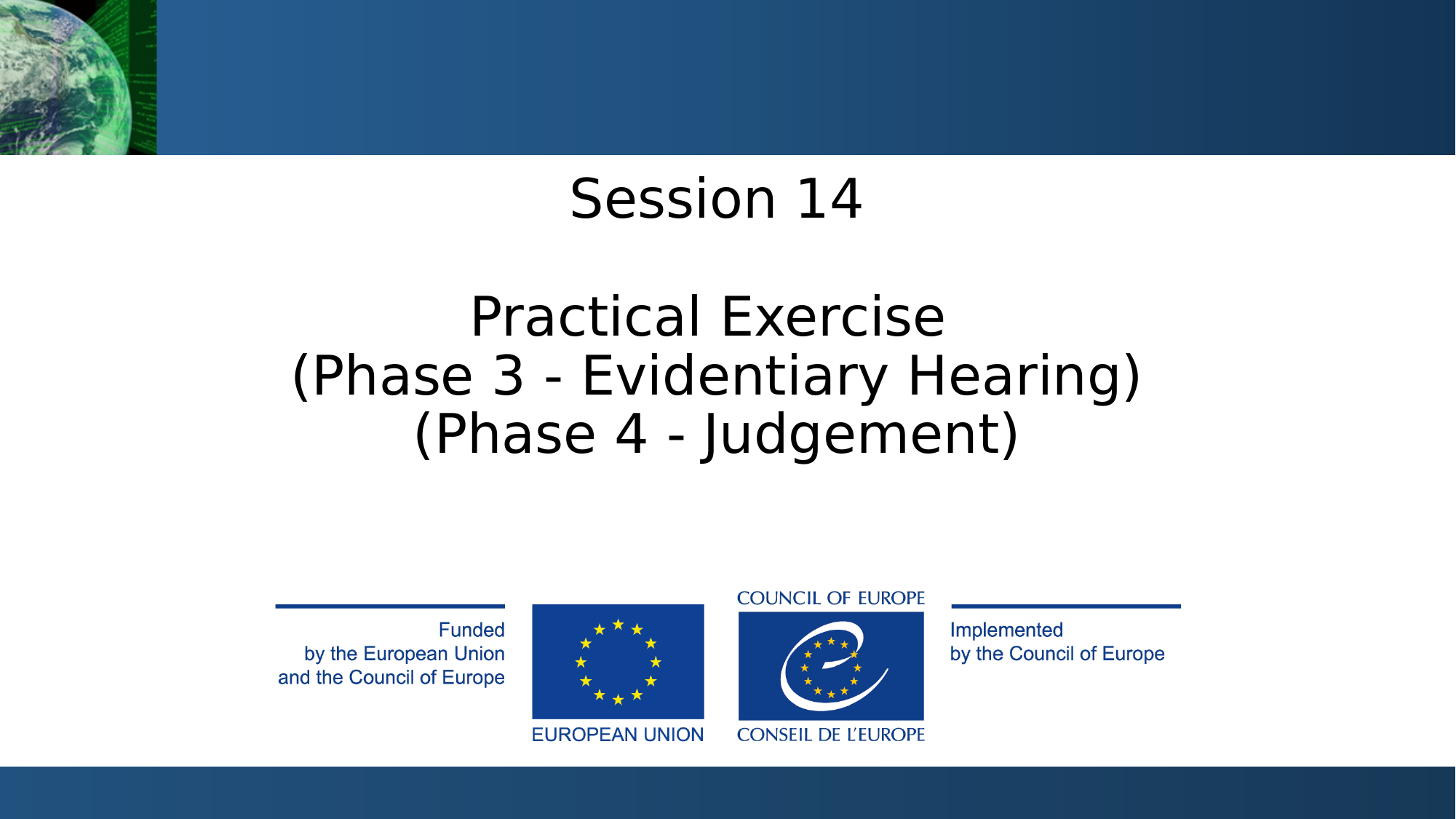

Session 14
Practical Exercise
(Phase 3 - Evidentiary Hearing)
(Phase 4 - Judgement)